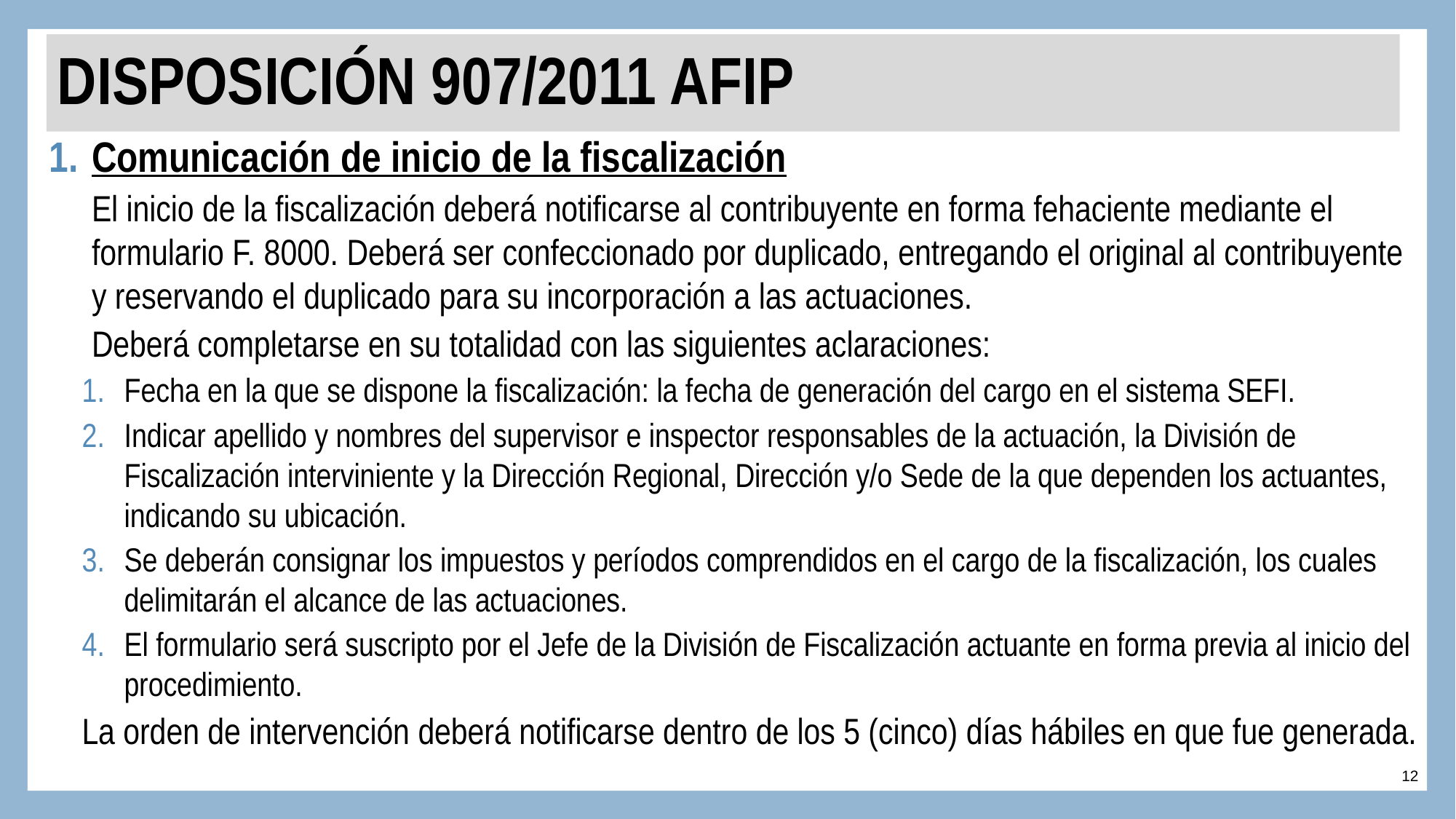

# DISPOSICIÓN 907/2011 AFIP
Comunicación de inicio de la fiscalización
El inicio de la fiscalización deberá notificarse al contribuyente en forma fehaciente mediante el formulario F. 8000. Deberá ser confeccionado por duplicado, entregando el original al contribuyente y reservando el duplicado para su incorporación a las actuaciones.
Deberá completarse en su totalidad con las siguientes aclaraciones:
Fecha en la que se dispone la fiscalización: la fecha de generación del cargo en el sistema SEFI.
Indicar apellido y nombres del supervisor e inspector responsables de la actuación, la División de Fiscalización interviniente y la Dirección Regional, Dirección y/o Sede de la que dependen los actuantes, indicando su ubicación.
Se deberán consignar los impuestos y períodos comprendidos en el cargo de la fiscalización, los cuales delimitarán el alcance de las actuaciones.
El formulario será suscripto por el Jefe de la División de Fiscalización actuante en forma previa al inicio del procedimiento.
La orden de intervención deberá notificarse dentro de los 5 (cinco) días hábiles en que fue generada.
12